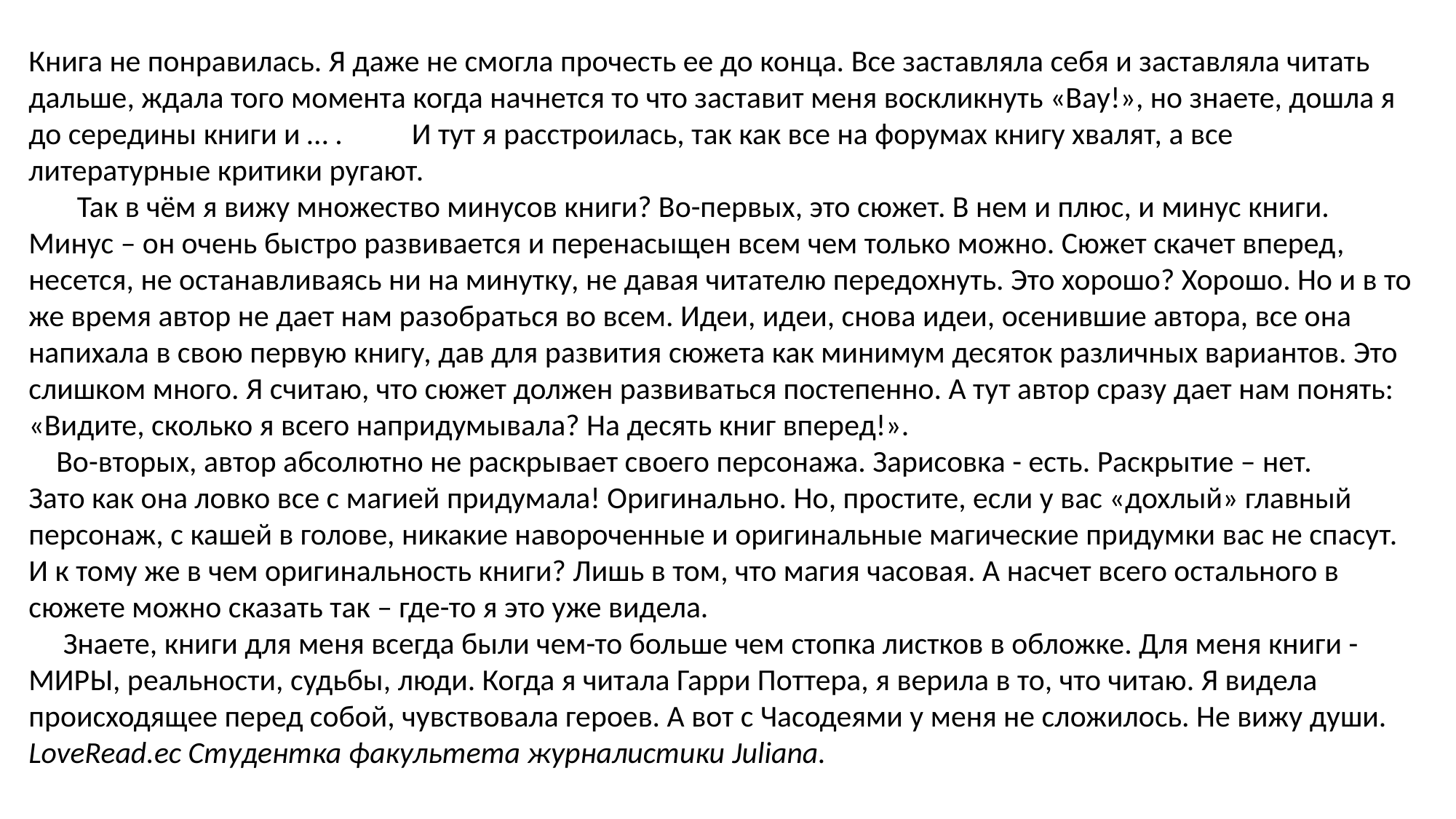

Книга не понравилась. Я даже не смогла прочесть ее до конца. Все заставляла себя и заставляла читать дальше, ждала того момента когда начнется то что заставит меня воскликнуть «Вау!», но знаете, дошла я до середины книги и … .          И тут я расстроилась, так как все на форумах книгу хвалят, а все литературные критики ругают.
       Так в чём я вижу множество минусов книги? Во-первых, это сюжет. В нем и плюс, и минус книги. Минус – он очень быстро развивается и перенасыщен всем чем только можно. Сюжет скачет вперед, несется, не останавливаясь ни на минутку, не давая читателю передохнуть. Это хорошо? Хорошо. Но и в то же время автор не дает нам разобраться во всем. Идеи, идеи, снова идеи, осенившие автора, все она напихала в свою первую книгу, дав для развития сюжета как минимум десяток различных вариантов. Это слишком много. Я считаю, что сюжет должен развиваться постепенно. А тут автор сразу дает нам понять: «Видите, сколько я всего напридумывала? На десять книг вперед!».
    Во-вторых, автор абсолютно не раскрывает своего персонажа. Зарисовка - есть. Раскрытие – нет.
Зато как она ловко все с магией придумала! Оригинально. Но, простите, если у вас «дохлый» главный персонаж, с кашей в голове, никакие навороченные и оригинальные магические придумки вас не спасут. И к тому же в чем оригинальность книги? Лишь в том, что магия часовая. А насчет всего остального в сюжете можно сказать так – где-то я это уже видела.
     Знаете, книги для меня всегда были чем-то больше чем стопка листков в обложке. Для меня книги - МИРЫ, реальности, судьбы, люди. Когда я читала Гарри Поттера, я верила в то, что читаю. Я видела происходящее перед собой, чувствовала героев. А вот с Часодеями у меня не сложилось. Не вижу души. LoveRead.ec Студентка факультета журналистики Juliana.